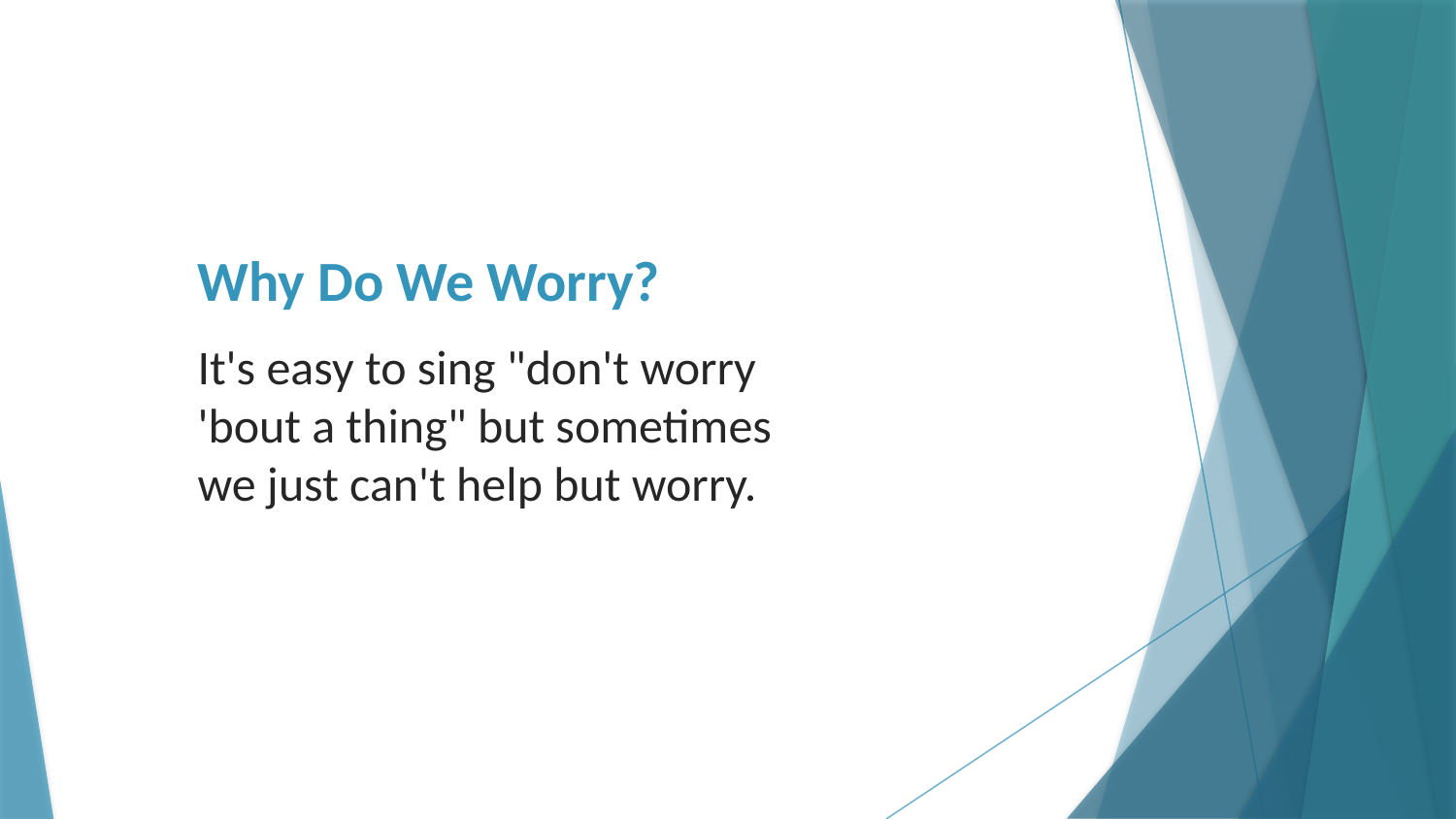

# Why Do We Worry?
It's easy to sing "don't worry 'bout a thing" but sometimes we just can't help but worry.